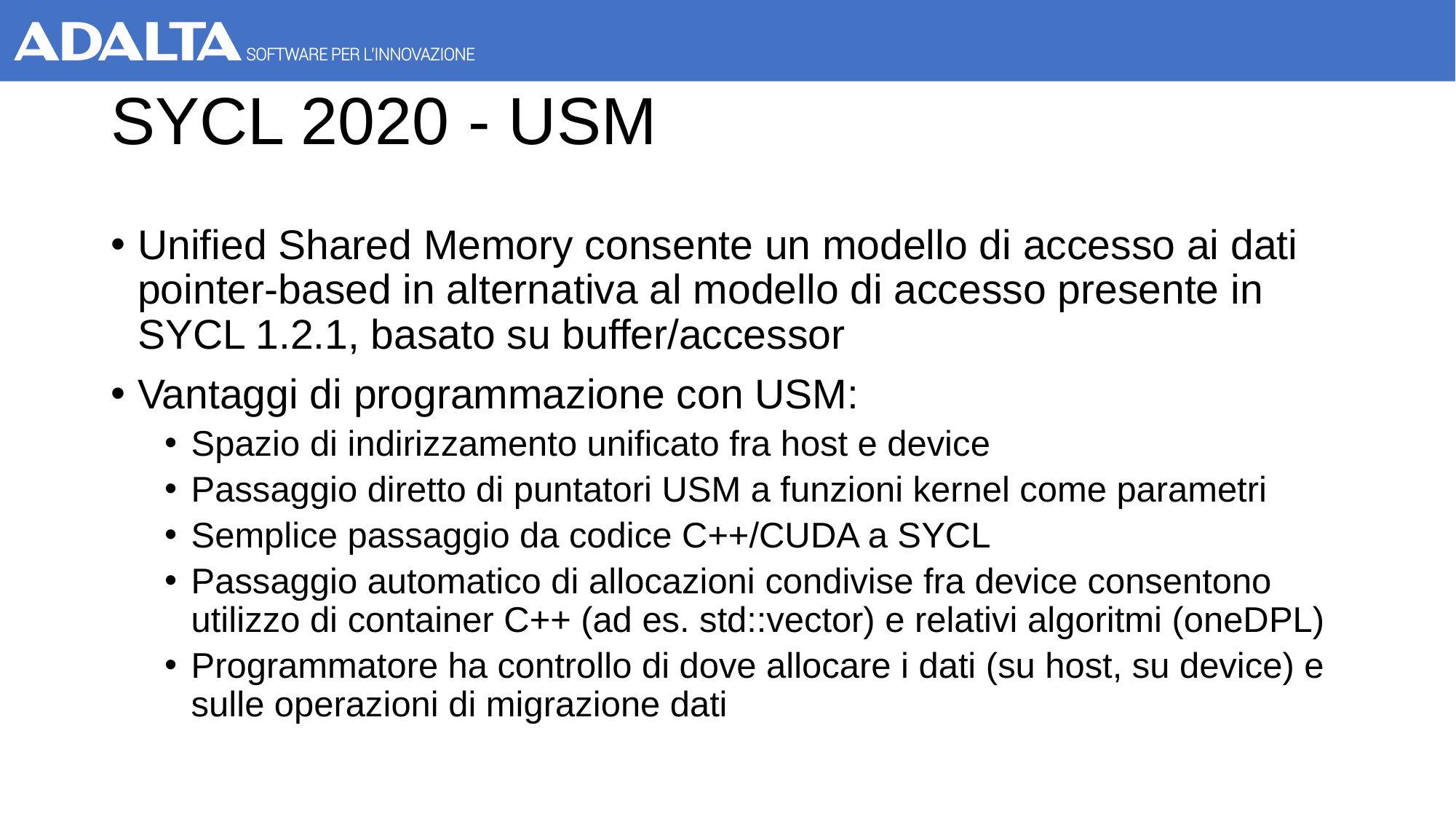

# SYCL 2020 - USM
Unified Shared Memory consente un modello di accesso ai dati pointer-based in alternativa al modello di accesso presente in SYCL 1.2.1, basato su buffer/accessor
Vantaggi di programmazione con USM:
Spazio di indirizzamento unificato fra host e device
Passaggio diretto di puntatori USM a funzioni kernel come parametri
Semplice passaggio da codice C++/CUDA a SYCL
Passaggio automatico di allocazioni condivise fra device consentono utilizzo di container C++ (ad es. std::vector) e relativi algoritmi (oneDPL)
Programmatore ha controllo di dove allocare i dati (su host, su device) e sulle operazioni di migrazione dati